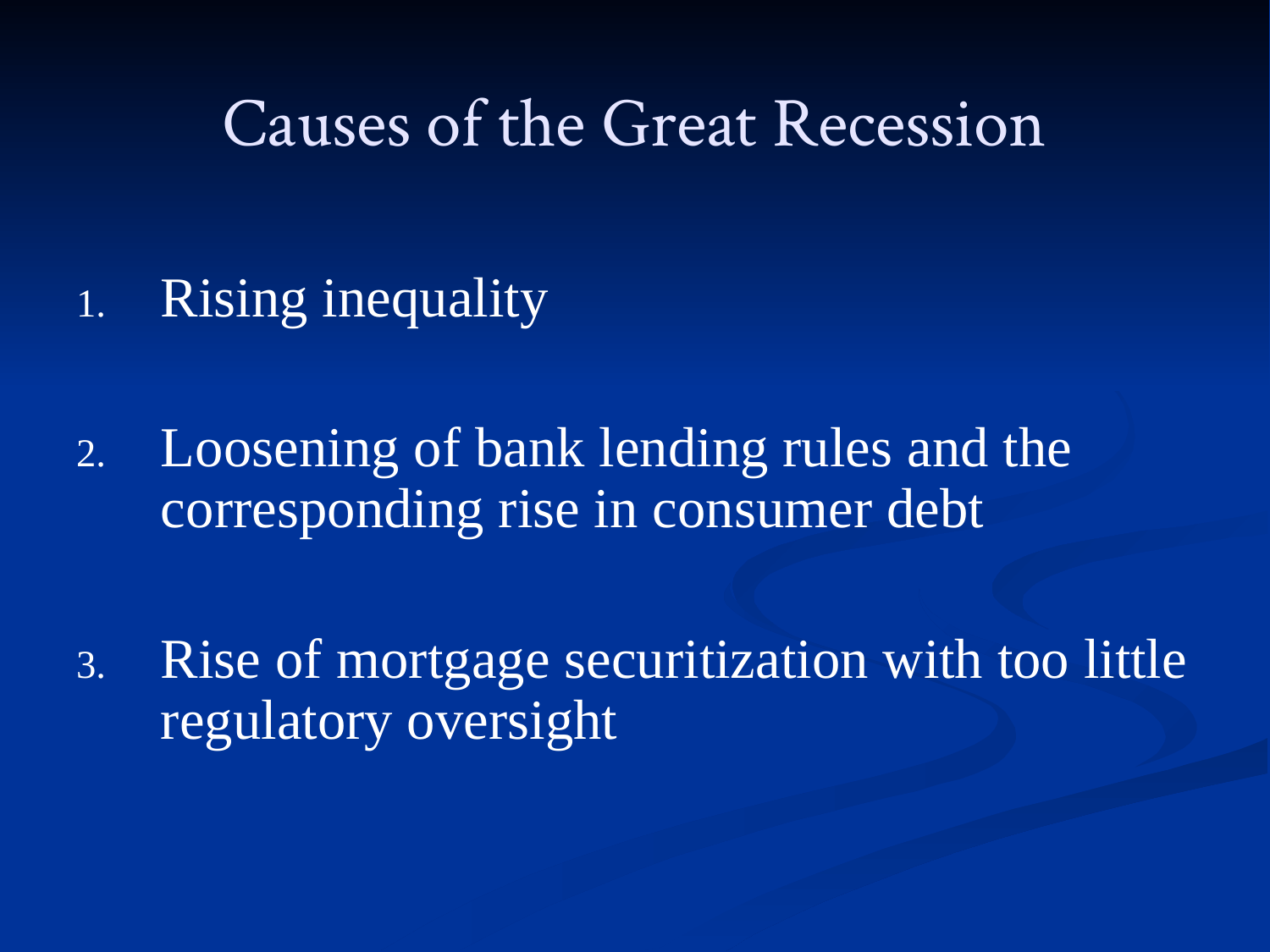

Causes of the Great Recession
# Rising inequality

Loosening of bank lending rules and the corresponding rise in consumer debt

Rise of mortgage securitization with too little regulatory oversight